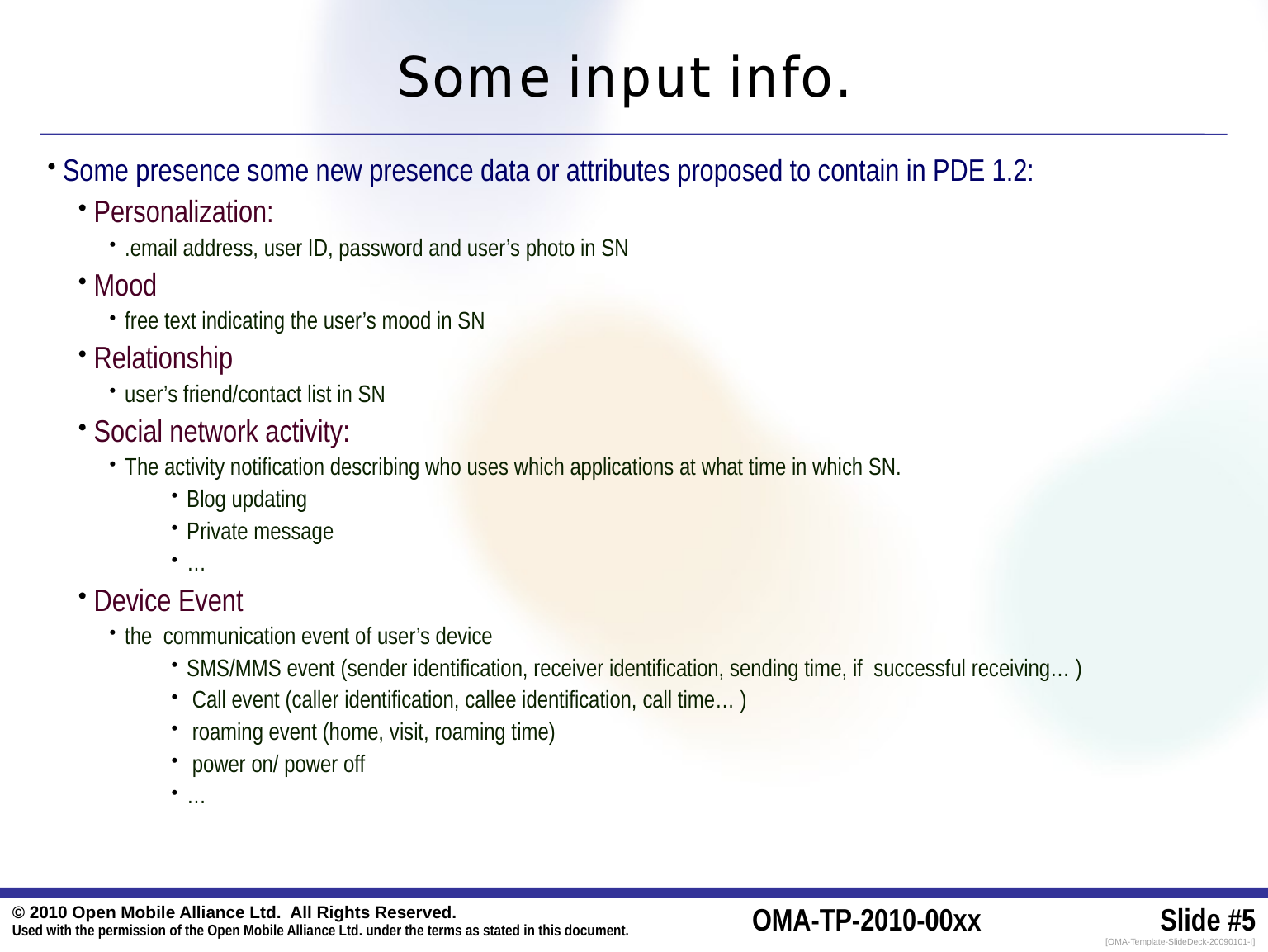

# Some input info.
Some presence some new presence data or attributes proposed to contain in PDE 1.2:
Personalization:
.email address, user ID, password and user’s photo in SN
Mood
free text indicating the user’s mood in SN
Relationship
user’s friend/contact list in SN
Social network activity:
The activity notification describing who uses which applications at what time in which SN.
Blog updating
Private message
…
Device Event
the  communication event of user’s device
SMS/MMS event (sender identification, receiver identification, sending time, if  successful receiving… )
 Call event (caller identification, callee identification, call time… )
 roaming event (home, visit, roaming time)
 power on/ power off
…